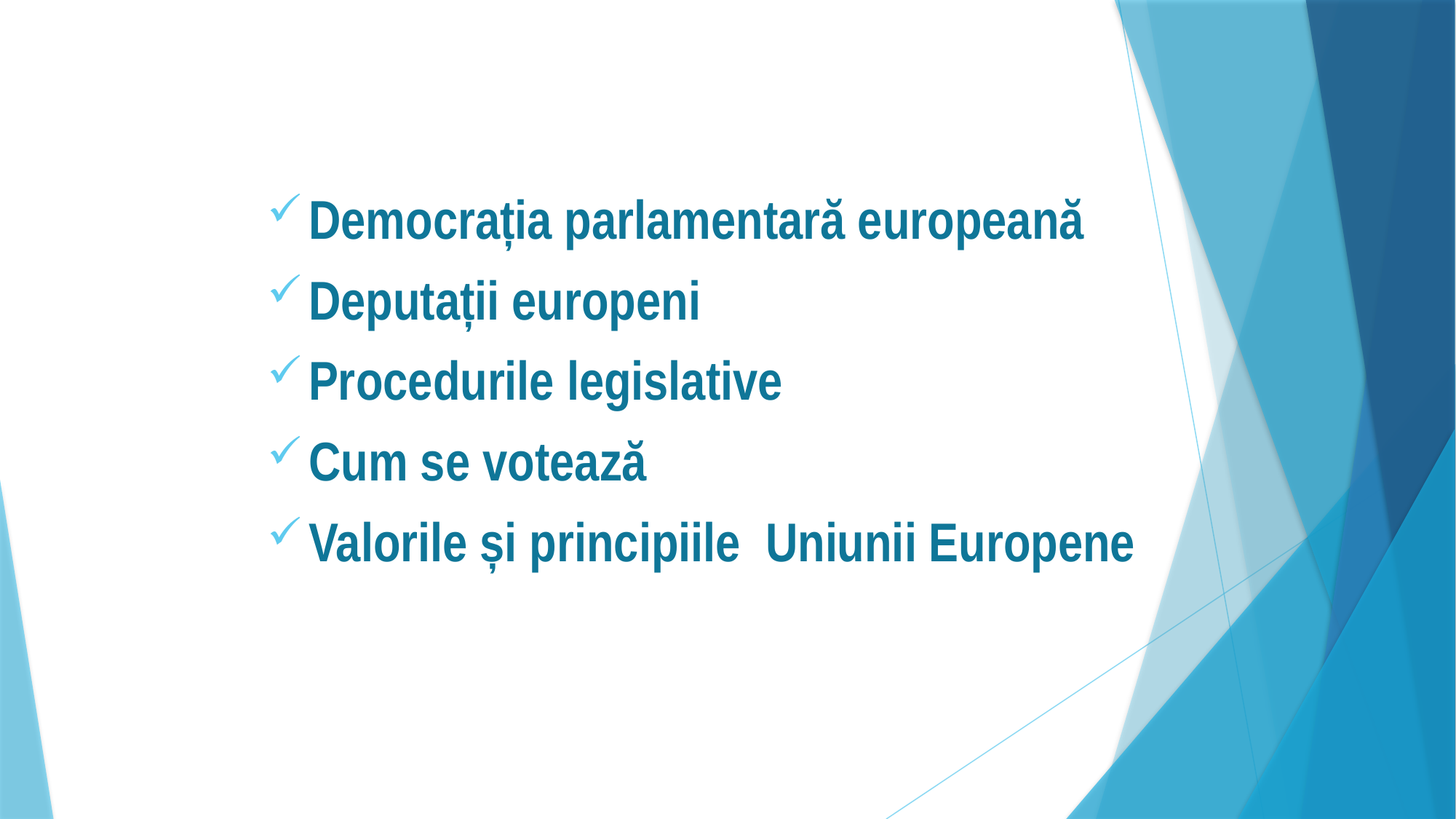

#
Democrația parlamentară europeană
Deputații europeni
Procedurile legislative
Cum se votează
Valorile și principiile  Uniunii Europene